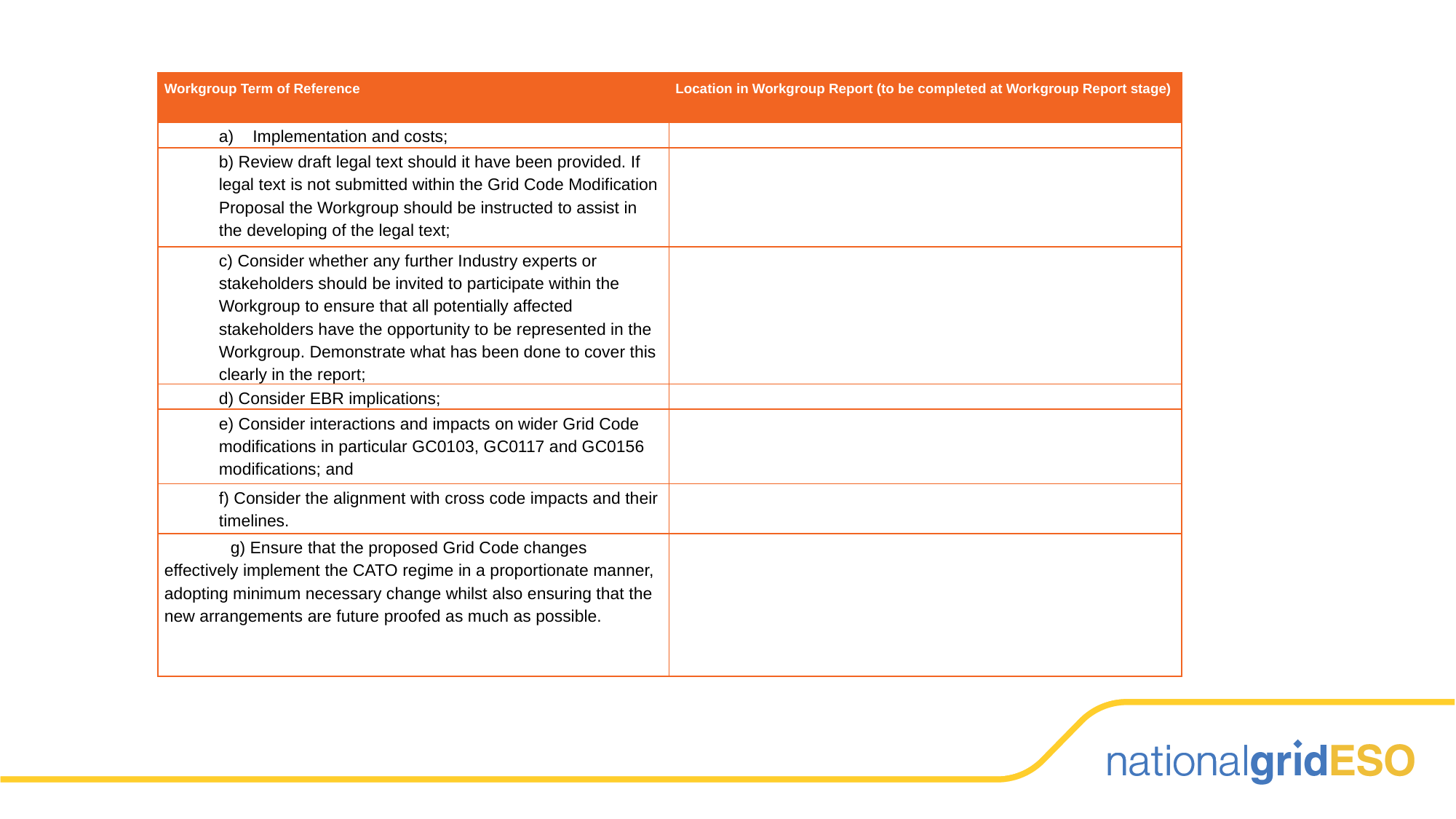

| Workgroup Term of Reference | Location in Workgroup Report (to be completed at Workgroup Report stage) |
| --- | --- |
| Implementation and costs; |  |
| b) Review draft legal text should it have been provided. If legal text is not submitted within the Grid Code Modification Proposal the Workgroup should be instructed to assist in the developing of the legal text; |  |
| c) Consider whether any further Industry experts or stakeholders should be invited to participate within the Workgroup to ensure that all potentially affected stakeholders have the opportunity to be represented in the Workgroup. Demonstrate what has been done to cover this clearly in the report; |  |
| d) Consider EBR implications; |  |
| e) Consider interactions and impacts on wider Grid Code modifications in particular GC0103, GC0117 and GC0156 modifications; and |  |
| f) Consider the alignment with cross code impacts and their timelines. |  |
| g) Ensure that the proposed Grid Code changes effectively implement the CATO regime in a proportionate manner, adopting minimum necessary change whilst also ensuring that the new arrangements are future proofed as much as possible. |  |